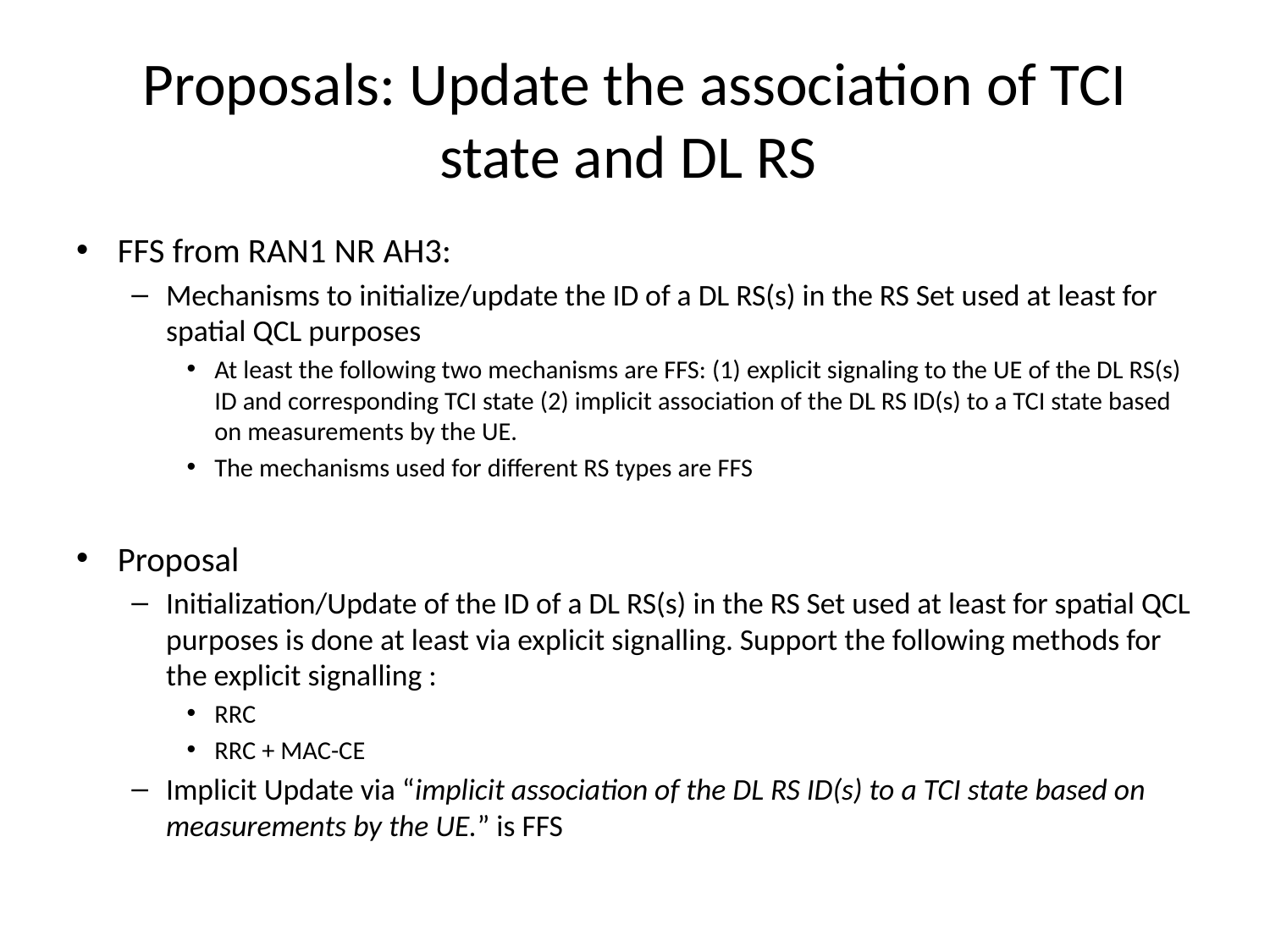

# Proposals: Update the association of TCI state and DL RS
FFS from RAN1 NR AH3:
Mechanisms to initialize/update the ID of a DL RS(s) in the RS Set used at least for spatial QCL purposes
At least the following two mechanisms are FFS: (1) explicit signaling to the UE of the DL RS(s) ID and corresponding TCI state (2) implicit association of the DL RS ID(s) to a TCI state based on measurements by the UE.
The mechanisms used for different RS types are FFS

Proposal
Initialization/Update of the ID of a DL RS(s) in the RS Set used at least for spatial QCL purposes is done at least via explicit signalling. Support the following methods for the explicit signalling :
RRC
RRC + MAC-CE
Implicit Update via “implicit association of the DL RS ID(s) to a TCI state based on measurements by the UE.” is FFS